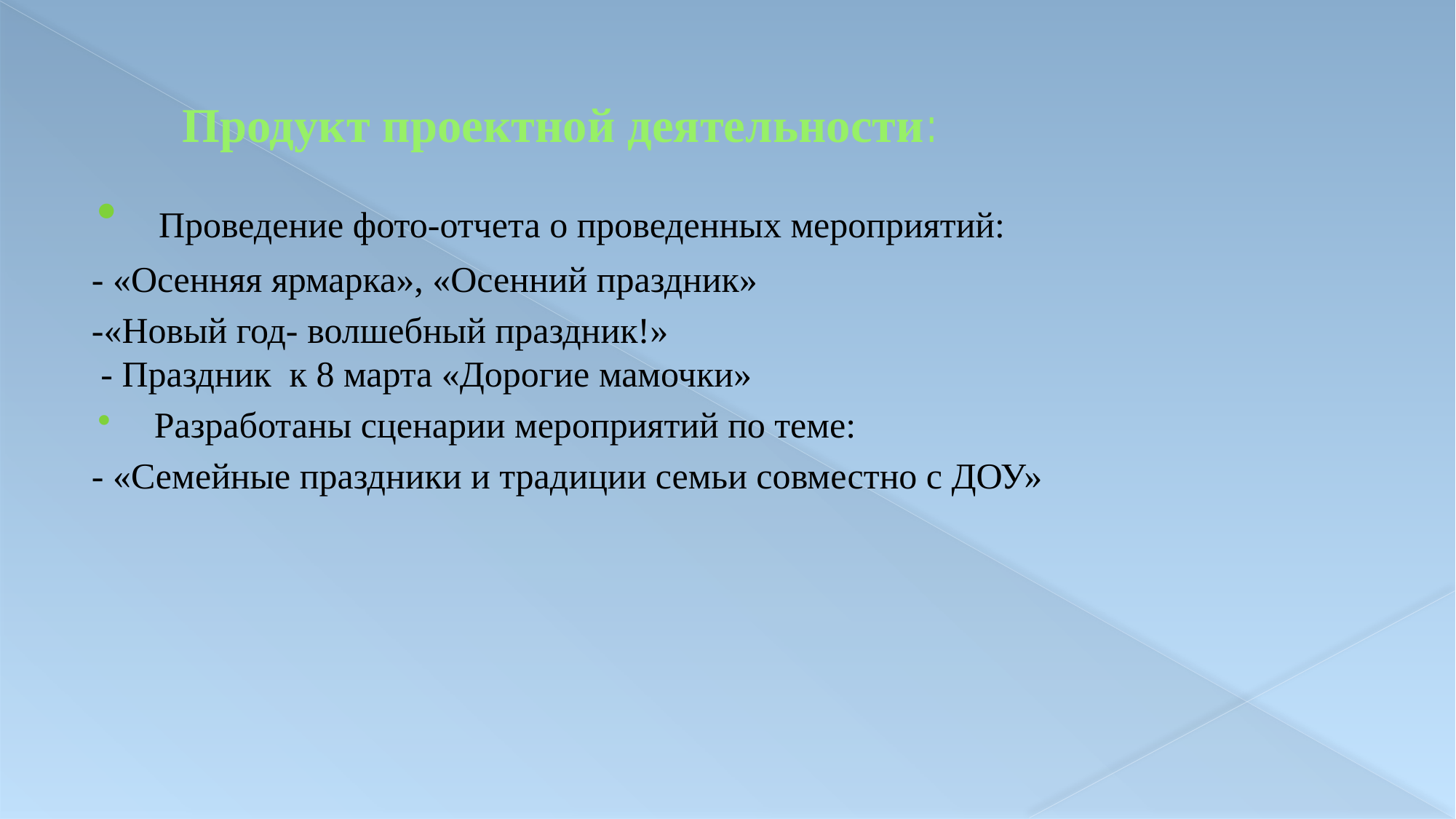

# Продукт проектной деятельности:
 Проведение фото-отчета о проведенных мероприятий:
- «Осенняя ярмарка», «Осенний праздник»
-«Новый год- волшебный праздник!»
 - Праздник  к 8 марта «Дорогие мамочки»
 Разработаны сценарии мероприятий по теме:
- «Семейные праздники и традиции семьи совместно с ДОУ»